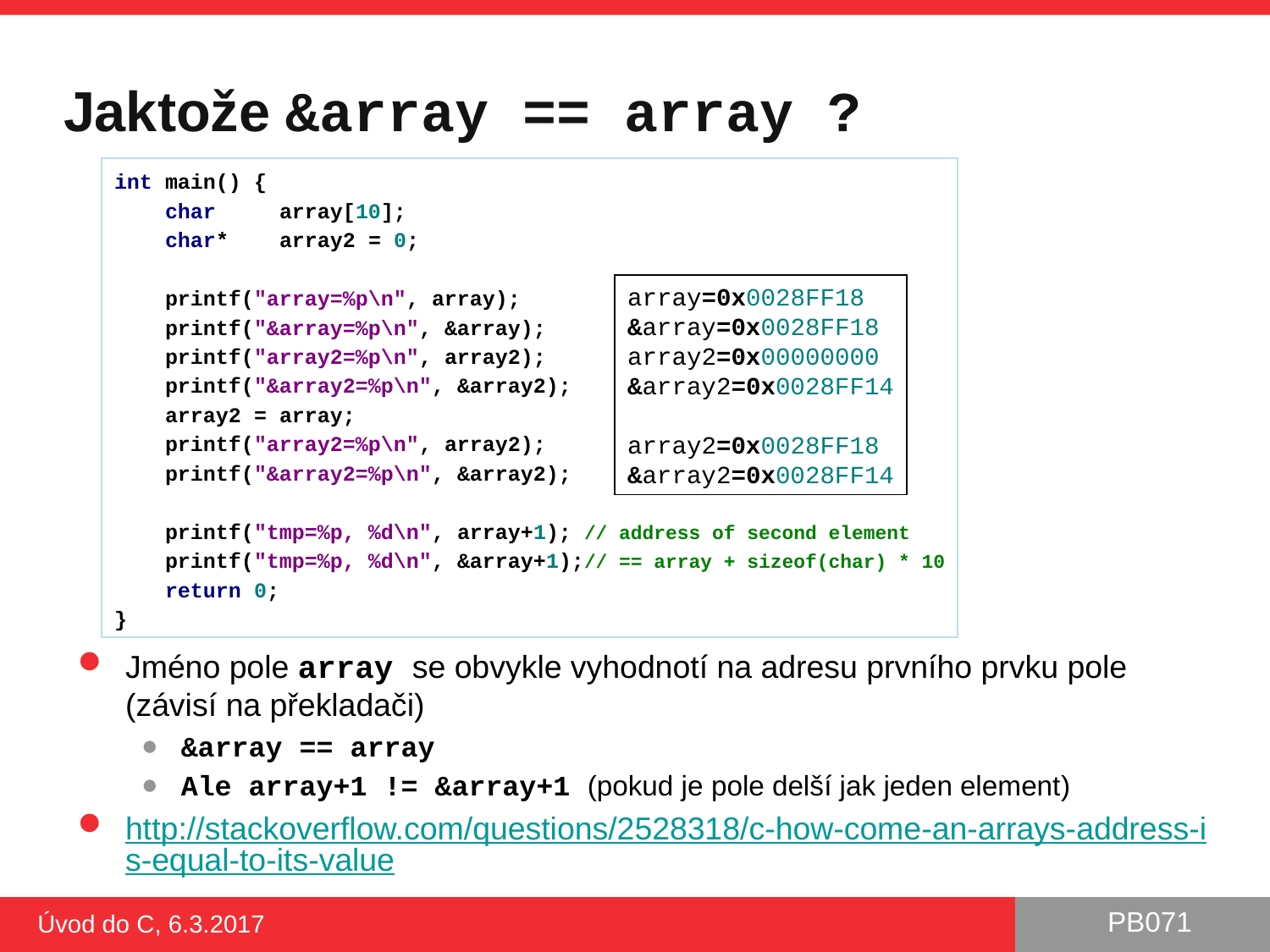

# Jaktože &array == array ?
int main() {
    char     array[10];
    char*    array2 = 0;

    printf("array=%p\n", array);
    printf("&array=%p\n", &array);
    printf("array2=%p\n", array2);
    printf("&array2=%p\n", &array2);
    array2 = array;
    printf("array2=%p\n", array2);
    printf("&array2=%p\n", &array2);

    printf("tmp=%p, %d\n", array+1); // address of second element
    printf("tmp=%p, %d\n", &array+1);// == array + sizeof(char) * 10
    return 0;
}

Jméno pole array se obvykle vyhodnotí na adresu prvního prvku pole (závisí na překladači)
&array == array
Ale array+1 != &array+1 (pokud je pole delší jak jeden element)
http://stackoverflow.com/questions/2528318/c-how-come-an-arrays-address-is-equal-to-its-value
array=0x0028FF18
&array=0x0028FF18
array2=0x00000000
&array2=0x0028FF14

array2=0x0028FF18
&array2=0x0028FF14
Úvod do C, 6.3.2017